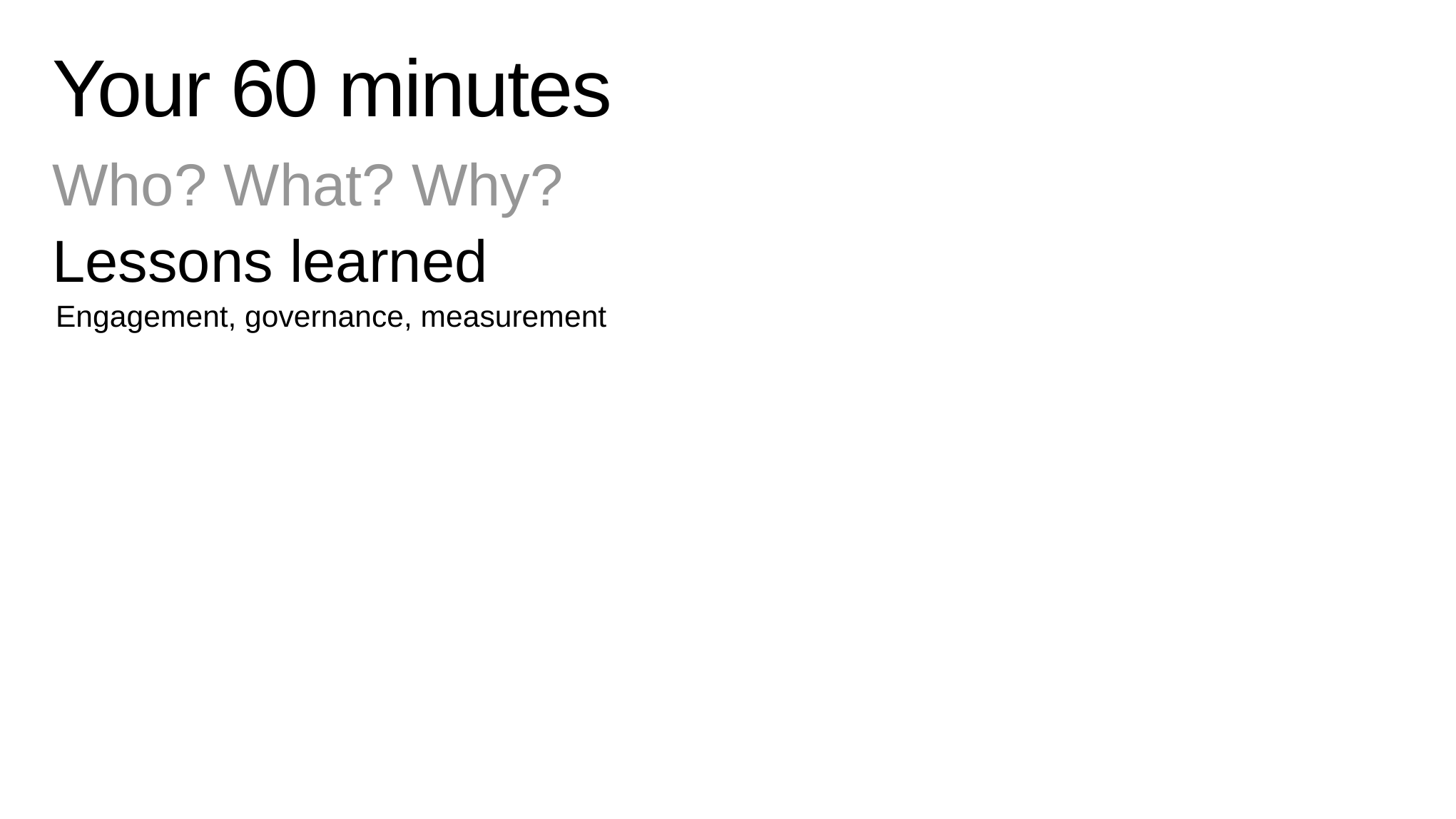

# Your 60 minutes
Who? What? Why?
Lessons learned
Engagement, governance, measurement